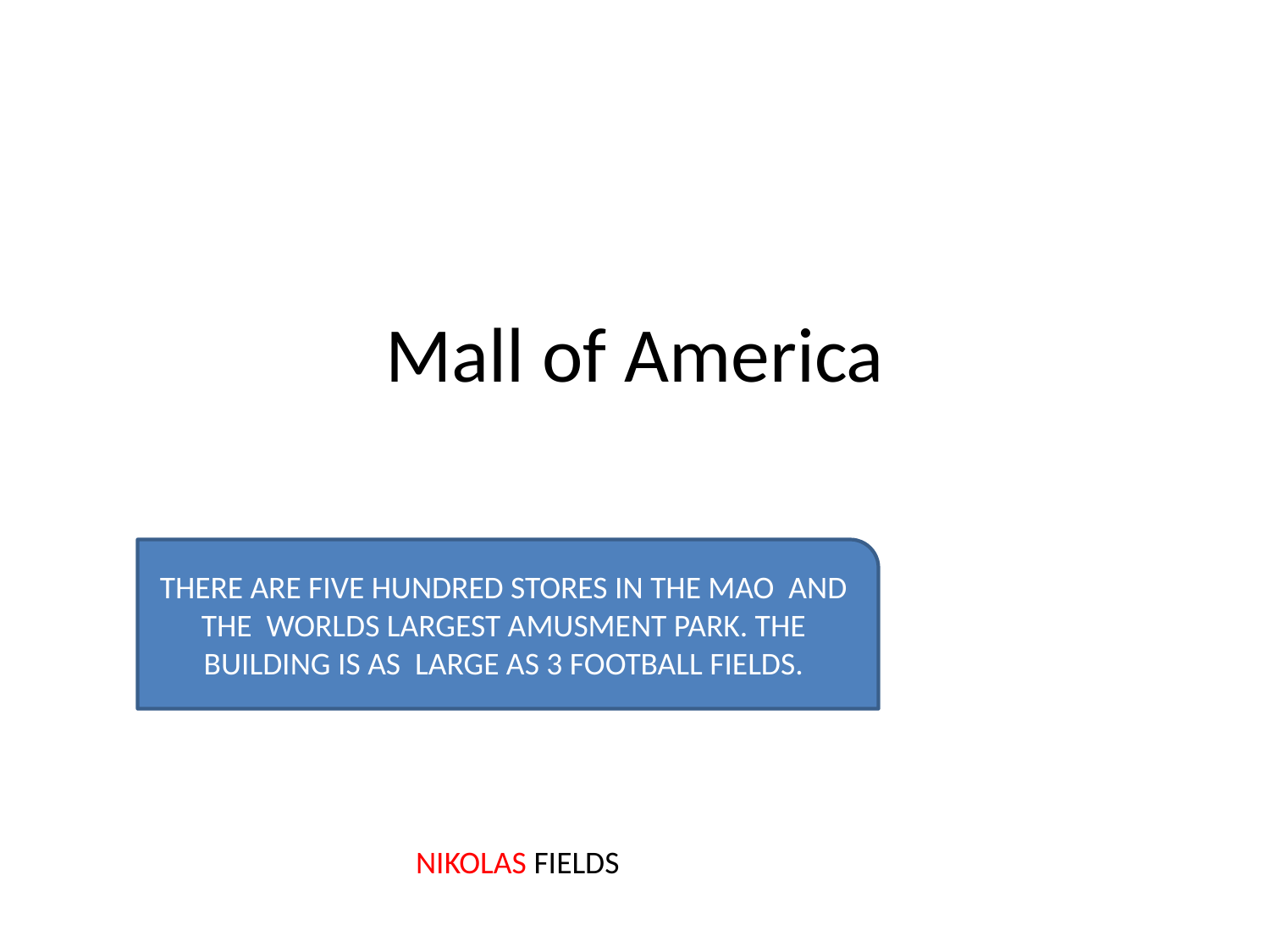

# Mall of America
THERE ARE FIVE HUNDRED STORES IN THE MAO  AND THE  WORLDS LARGEST AMUSMENT PARK. THE BUILDING IS AS  LARGE AS 3 FOOTBALL FIELDS.
NIKOLAS FIELDS